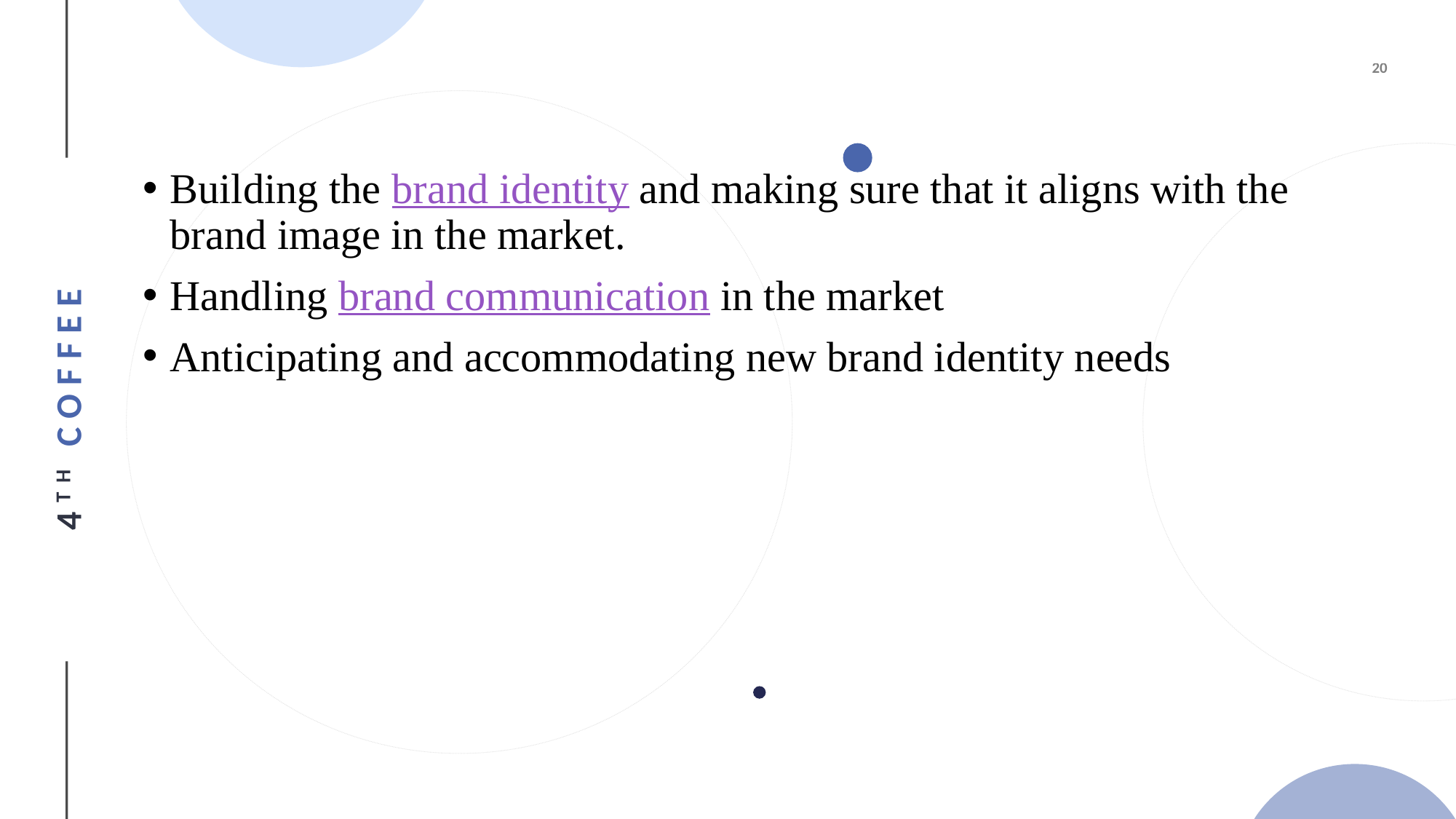

#
Building the brand identity and making sure that it aligns with the brand image in the market.
Handling brand communication in the market
Anticipating and accommodating new brand identity needs